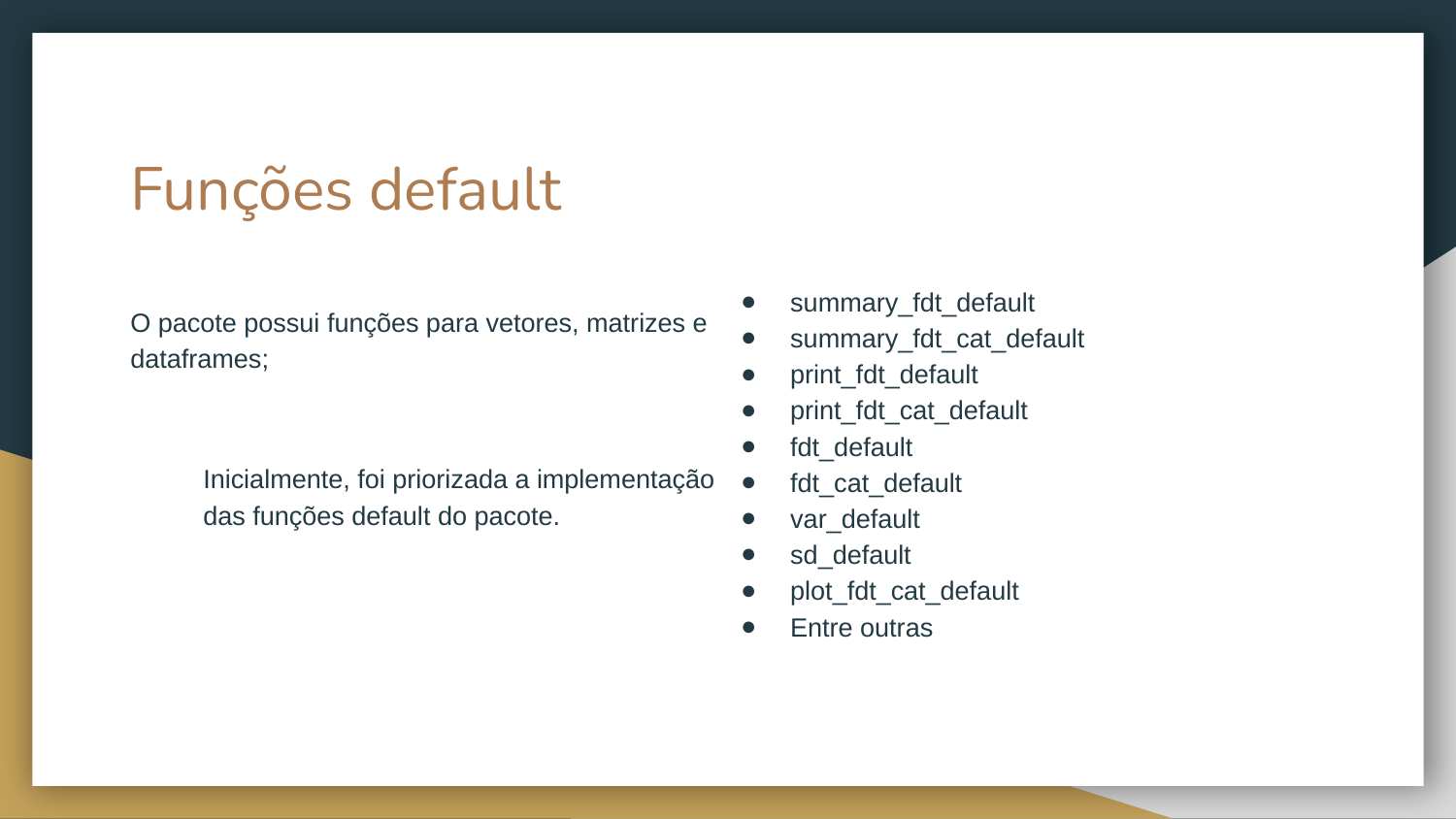

# Funções default
summary_fdt_default
summary_fdt_cat_default
print_fdt_default
print_fdt_cat_default
fdt_default
fdt_cat_default
var_default
sd_default
plot_fdt_cat_default
Entre outras

O pacote possui funções para vetores, matrizes e dataframes;

Inicialmente, foi priorizada a implementação das funções default do pacote.